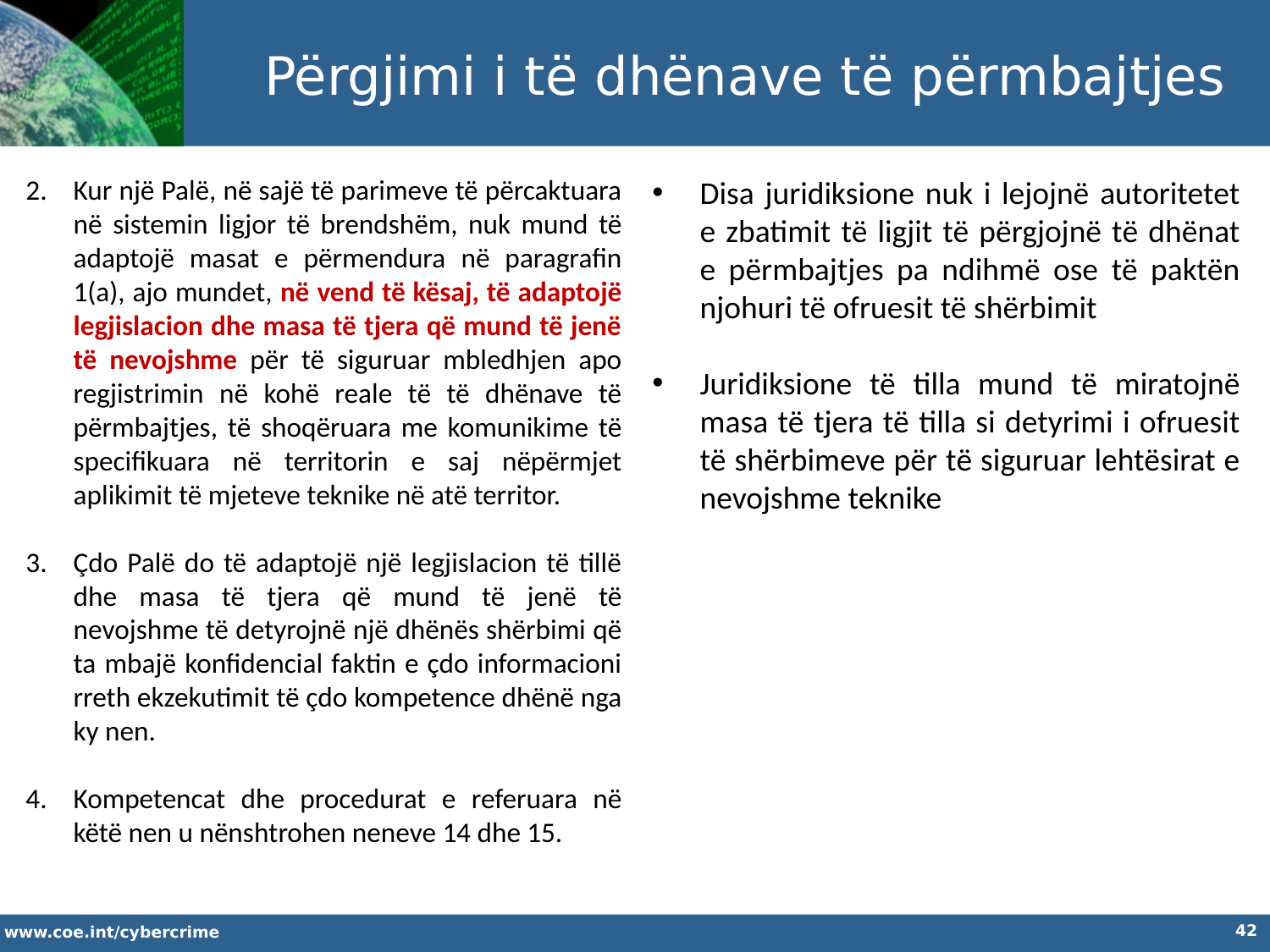

Përgjimi i të dhënave të përmbajtjes
Kur një Palë, në sajë të parimeve të përcaktuara në sistemin ligjor të brendshëm, nuk mund të adaptojë masat e përmendura në paragrafin 1(a), ajo mundet, në vend të kësaj, të adaptojë legjislacion dhe masa të tjera që mund të jenë të nevojshme për të siguruar mbledhjen apo regjistrimin në kohë reale të të dhënave të përmbajtjes, të shoqëruara me komunikime të specifikuara në territorin e saj nëpërmjet aplikimit të mjeteve teknike në atë territor.

Çdo Palë do të adaptojë një legjislacion të tillë dhe masa të tjera që mund të jenë të nevojshme të detyrojnë një dhënës shërbimi që ta mbajë konfidencial faktin e çdo informacioni rreth ekzekutimit të çdo kompetence dhënë nga ky nen.

Kompetencat dhe procedurat e referuara në këtë nen u nënshtrohen neneve 14 dhe 15.
Disa juridiksione nuk i lejojnë autoritetet e zbatimit të ligjit të përgjojnë të dhënat e përmbajtjes pa ndihmë ose të paktën njohuri të ofruesit të shërbimit

Juridiksione të tilla mund të miratojnë masa të tjera të tilla si detyrimi i ofruesit të shërbimeve për të siguruar lehtësirat e nevojshme teknike